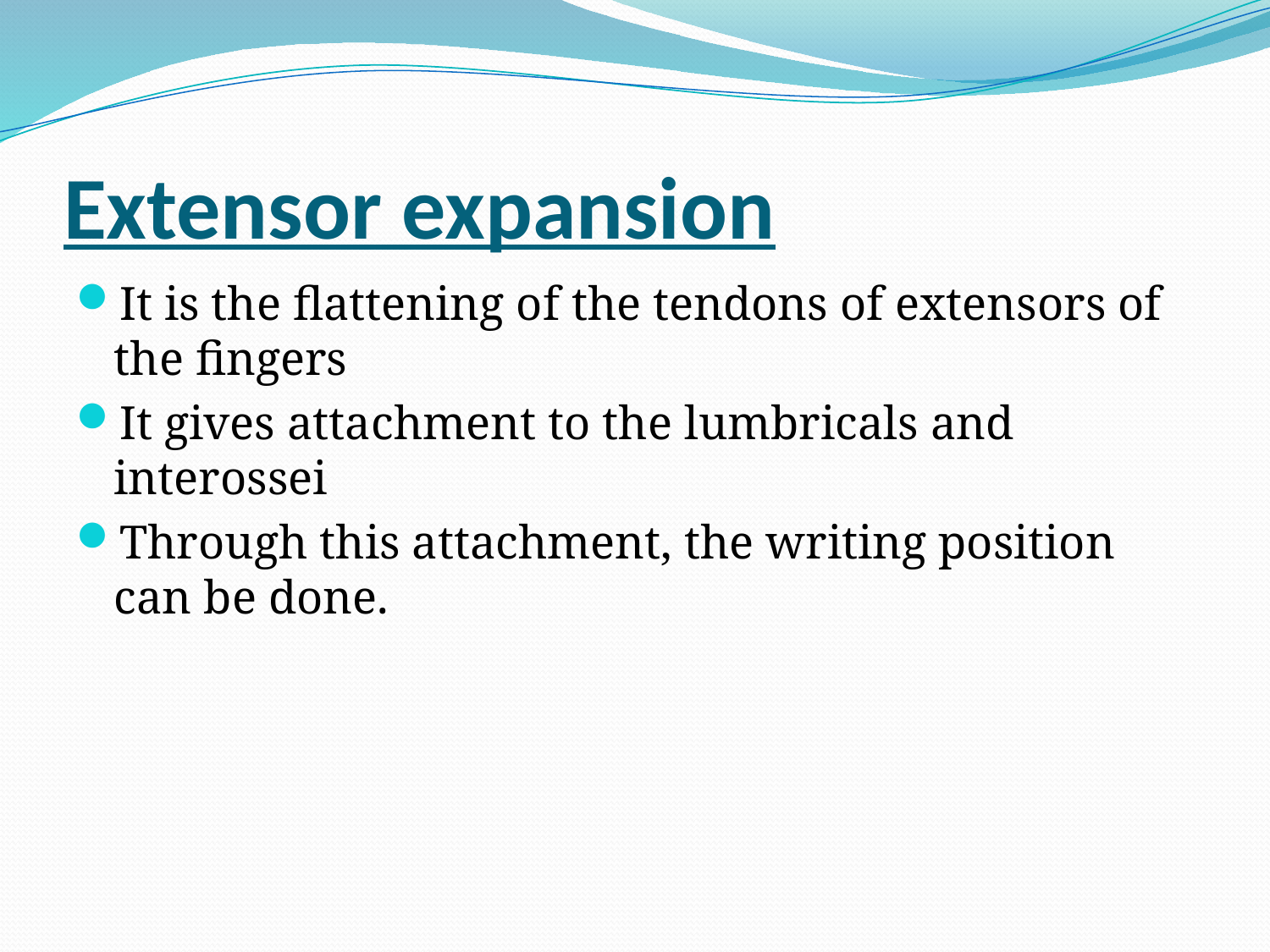

# Extensor expansion
It is the flattening of the tendons of extensors of the fingers
It gives attachment to the lumbricals and interossei
Through this attachment, the writing position can be done.